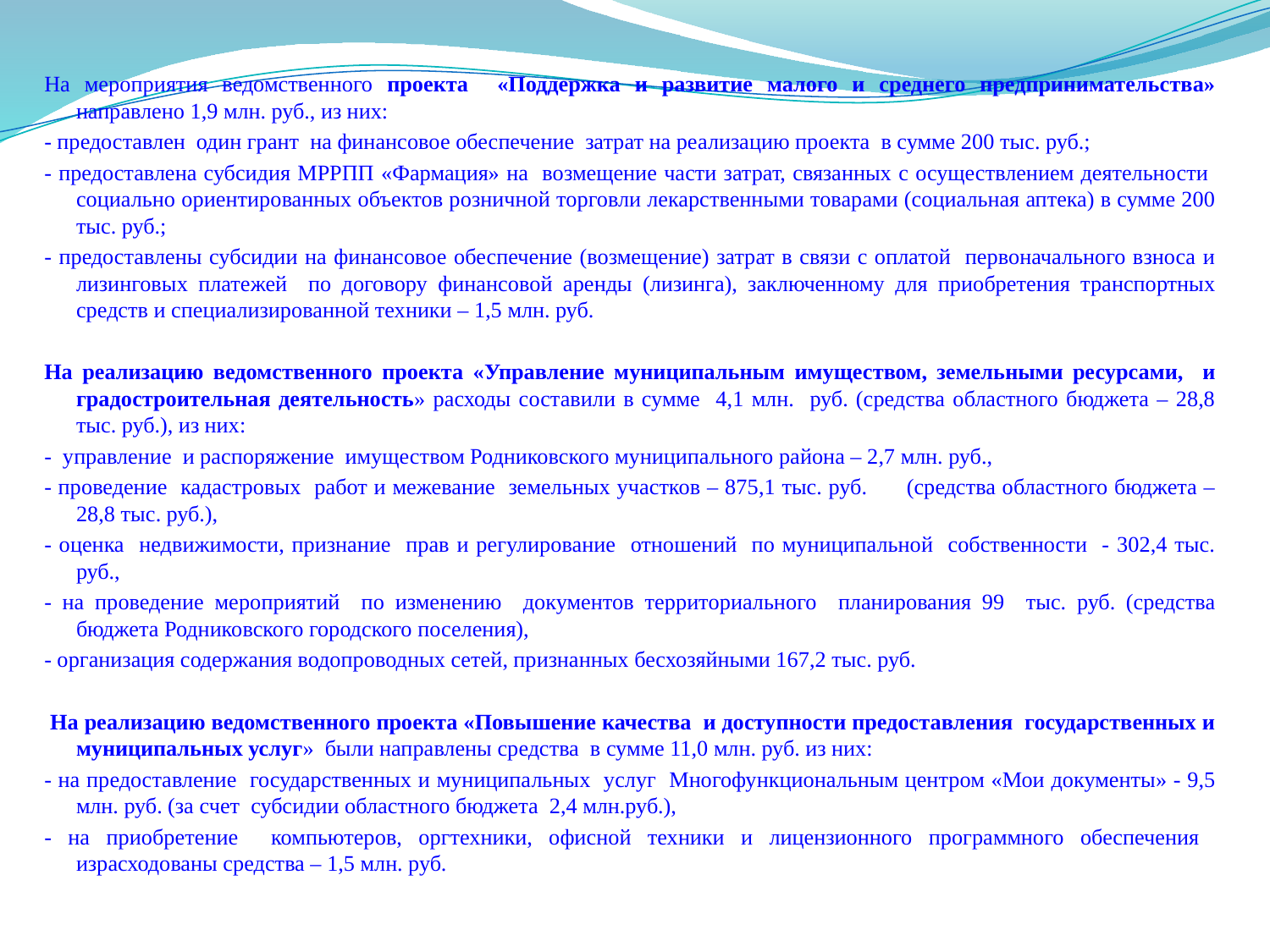

На мероприятия ведомственного проекта  «Поддержка и развитие малого и среднего предпринимательства» направлено 1,9 млн. руб., из них:
- предоставлен  один грант  на финансовое обеспечение  затрат на реализацию проекта  в сумме 200 тыс. руб.;
- предоставлена субсидия МРРПП «Фармация» на  возмещение части затрат, связанных с осуществлением деятельности  социально ориентированных объектов розничной торговли лекарственными товарами (социальная аптека) в сумме 200 тыс. руб.;
- предоставлены субсидии на финансовое обеспечение (возмещение) затрат в связи с оплатой  первоначального взноса и лизинговых платежей  по договору финансовой аренды (лизинга), заключенному для приобретения транспортных средств и специализированной техники – 1,5 млн. руб.

На реализацию ведомственного проекта «Управление муниципальным имуществом, земельными ресурсами,  и градостроительная деятельность» расходы составили в сумме  4,1 млн.  руб. (средства областного бюджета – 28,8 тыс. руб.), из них:
-  управление  и распоряжение  имуществом Родниковского муниципального района – 2,7 млн. руб.,
- проведение  кадастровых  работ и межевание  земельных участков – 875,1 тыс. руб.      (средства областного бюджета – 28,8 тыс. руб.),
- оценка  недвижимости, признание  прав и регулирование  отношений  по муниципальной  собственности  - 302,4 тыс. руб.,
- на проведение мероприятий  по изменению  документов территориального  планирования 99  тыс. руб. (средства бюджета Родниковского городского поселения),
- организация содержания водопроводных сетей, признанных бесхозяйными 167,2 тыс. руб.

 На реализацию ведомственного проекта «Повышение качества  и доступности предоставления  государственных и муниципальных услуг»  были направлены средства  в сумме 11,0 млн. руб. из них:
- на предоставление  государственных и муниципальных  услуг  Многофункциональным центром «Мои документы» - 9,5 млн. руб. (за счет  субсидии областного бюджета  2,4 млн.руб.),
- на приобретение  компьютеров, оргтехники, офисной техники и лицензионного программного обеспечения  израсходованы средства – 1,5 млн. руб.